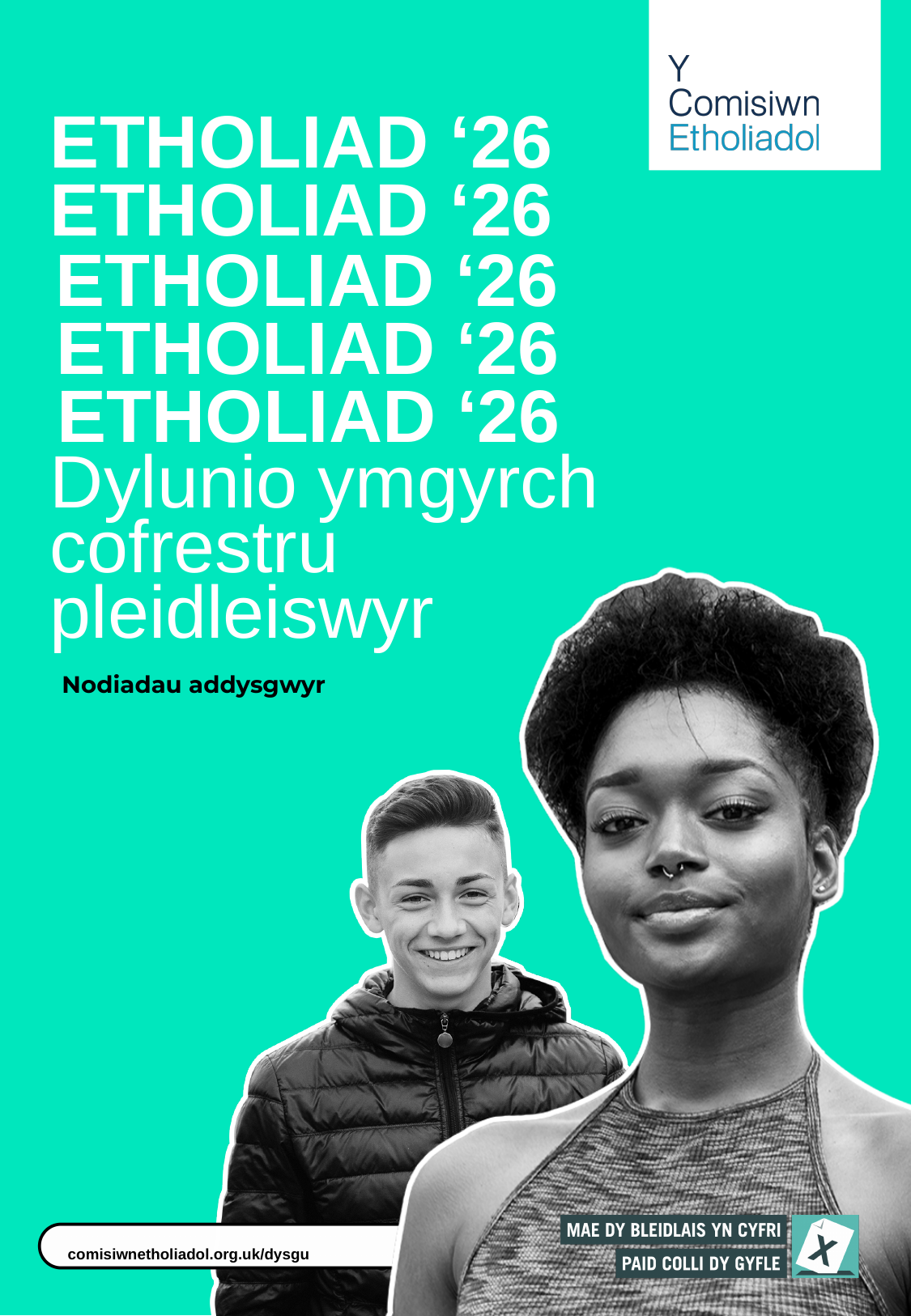

ETHOLIAD ‘26
ETHOLIAD ‘26
ETHOLIAD ‘26
ETHOLIAD ‘26
ETHOLIAD ‘26
# Dylunio ymgyrch cofrestru pleidleiswyr
Nodiadau addysgwyr
comisiwnetholiadol.org.uk/dysgu